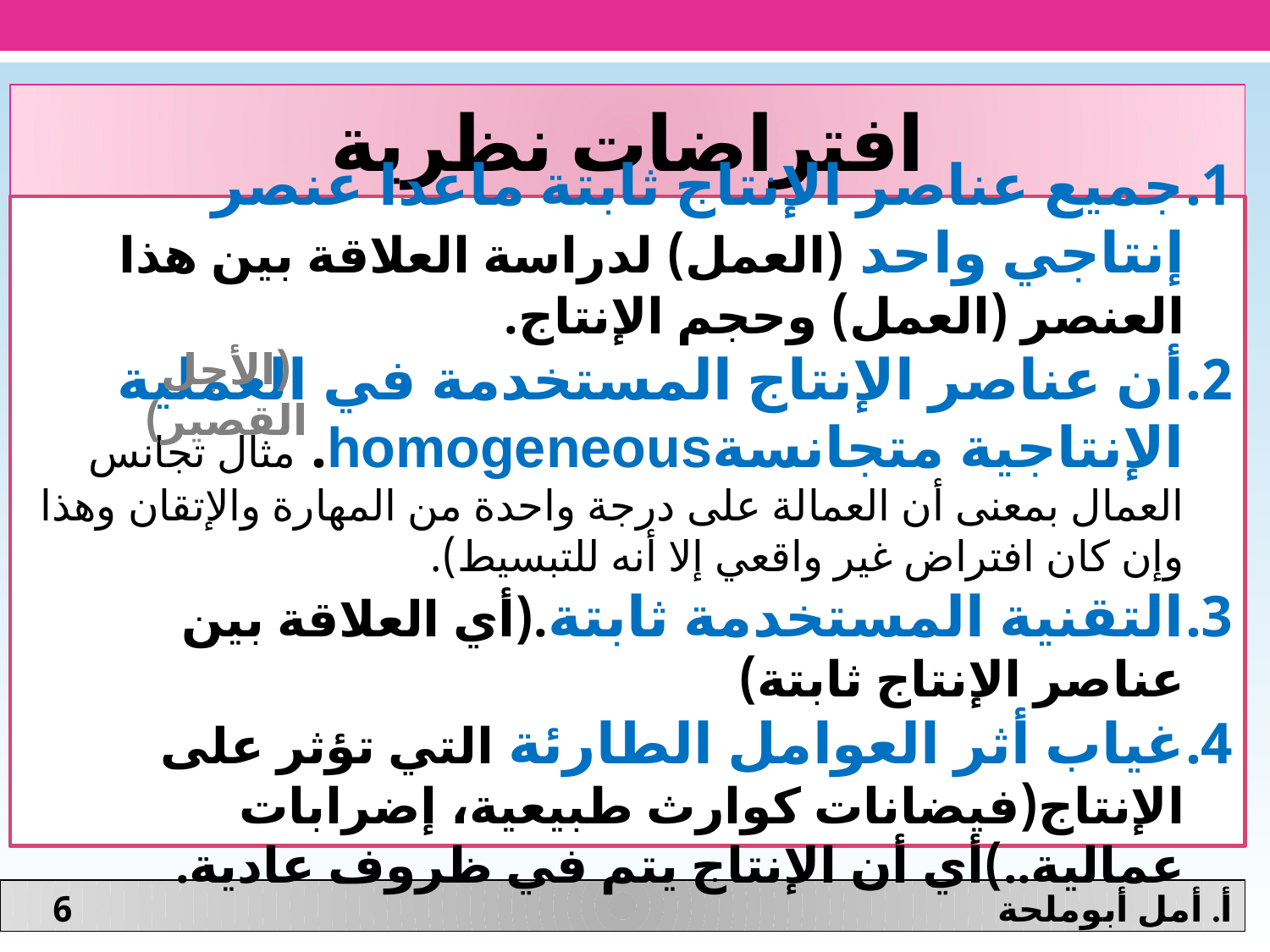

افتراضات نظرية
جميع عناصر الإنتاج ثابتة ماعدا عنصر إنتاجي واحد (العمل) لدراسة العلاقة بين هذا العنصر (العمل) وحجم الإنتاج.
أن عناصر الإنتاج المستخدمة في العملية الإنتاجية متجانسةhomogeneous. مثال تجانس العمال بمعنى أن العمالة على درجة واحدة من المهارة والإتقان وهذا وإن كان افتراض غير واقعي إلا أنه للتبسيط).
التقنية المستخدمة ثابتة.(أي العلاقة بين عناصر الإنتاج ثابتة)
غياب أثر العوامل الطارئة التي تؤثر على الإنتاج(فيضانات كوارث طبيعية، إضرابات عمالية..)أي أن الإنتاج يتم في ظروف عادية.
(الأجل القصير)

6
أ. أمل أبوملحة